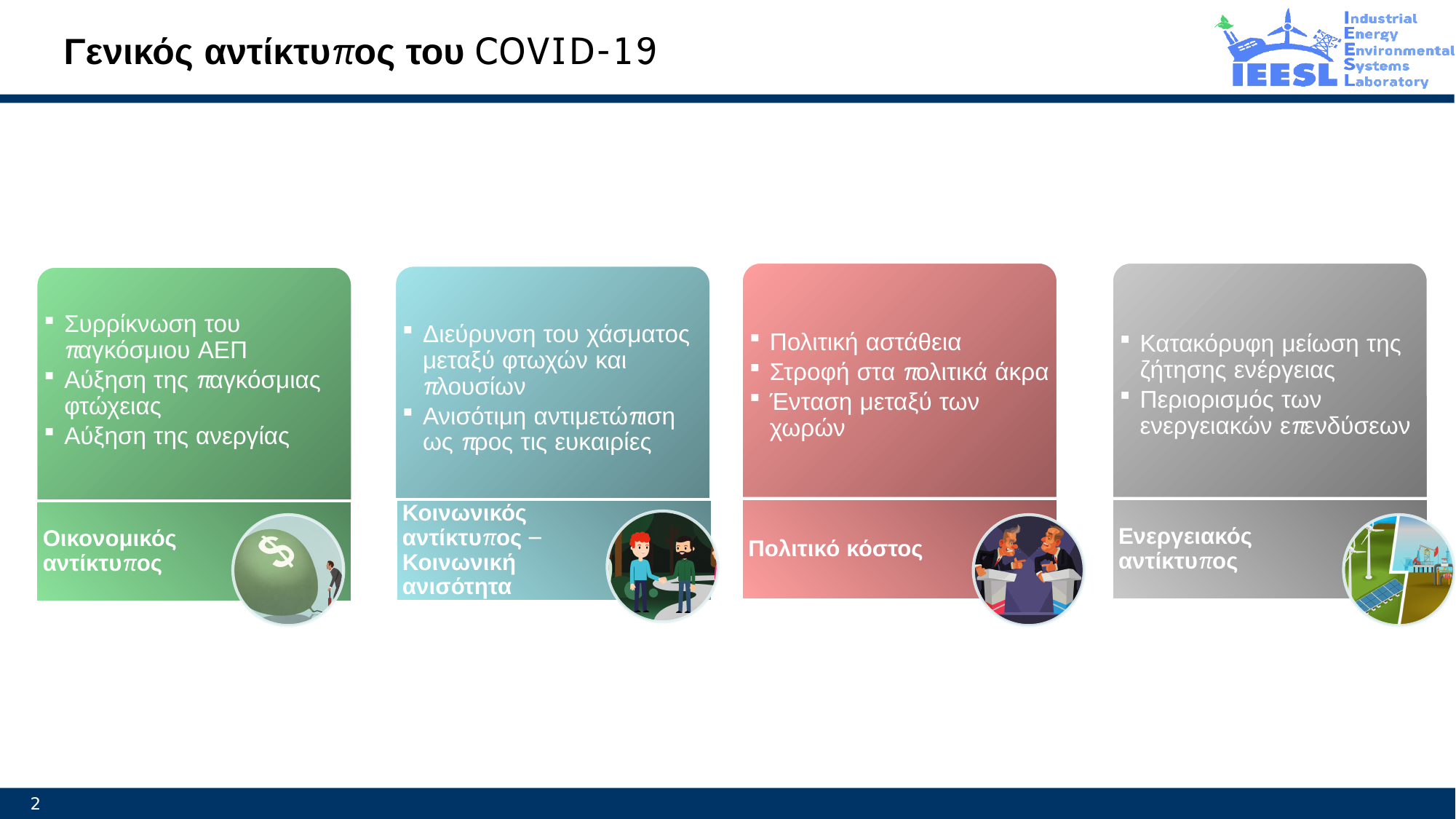

Γενικός αντίκτυπος του COVID-19

Συρρίκνωση του παγκόσμιου ΑΕΠ
Αύξηση της παγκόσμιας φτώχειας
Αύξηση της ανεργίας
Οικονομικός αντίκτυπος
Διεύρυνση του χάσματος μεταξύ φτωχών και πλουσίων
Ανισότιμη αντιμετώπιση ως προς τις ευκαιρίες
Κοινωνικός αντίκτυπος – Κοινωνική ανισότητα
Πολιτική αστάθεια
Στροφή στα πολιτικά άκρα
Ένταση μεταξύ των χωρών
Πολιτικό κόστος
Κατακόρυφη μείωση της ζήτησης ενέργειας
Περιορισμός των ενεργειακών επενδύσεων
Ενεργειακός αντίκτυπος
2